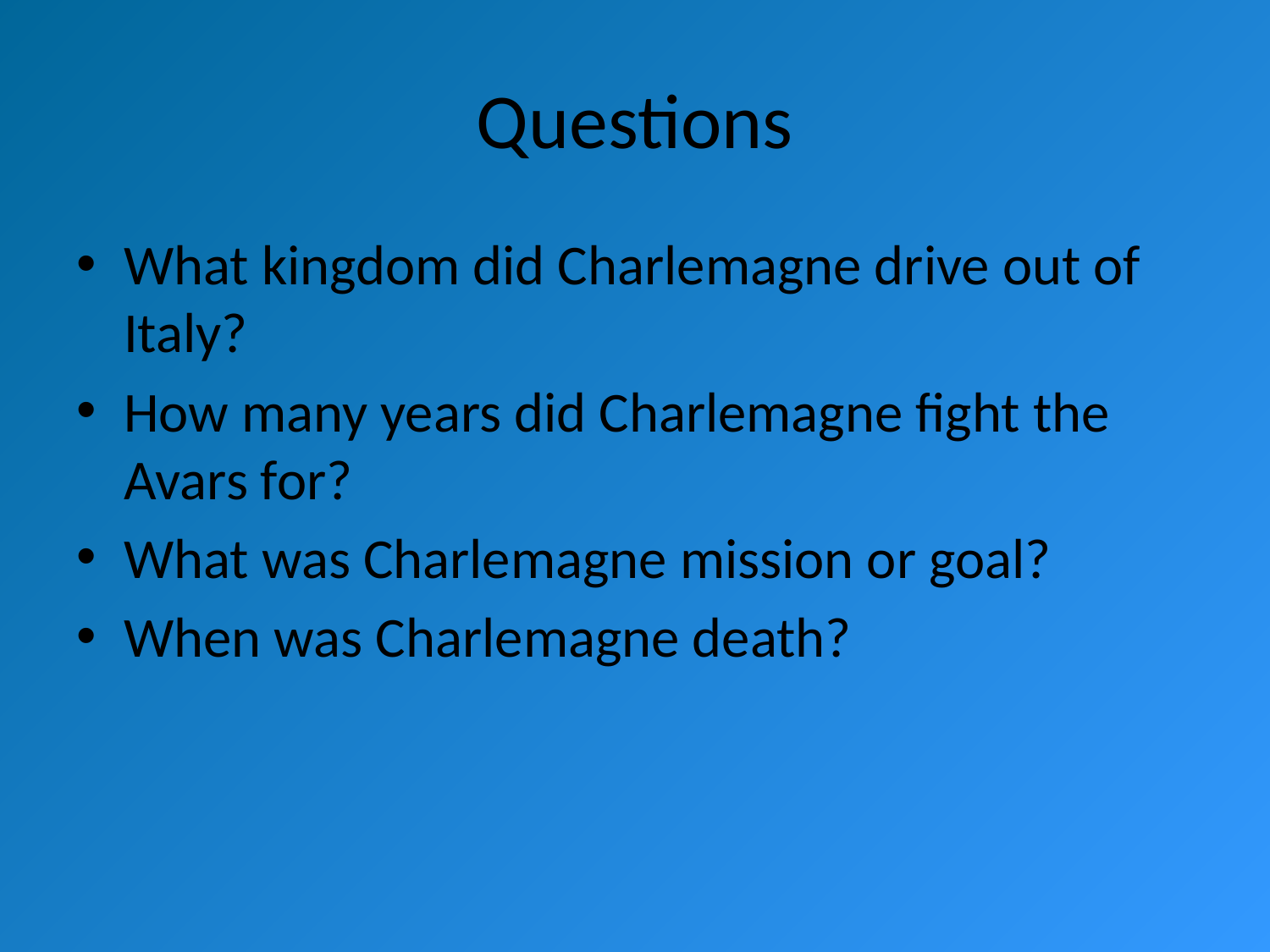

# Questions
What kingdom did Charlemagne drive out of Italy?
How many years did Charlemagne fight the Avars for?
What was Charlemagne mission or goal?
When was Charlemagne death?